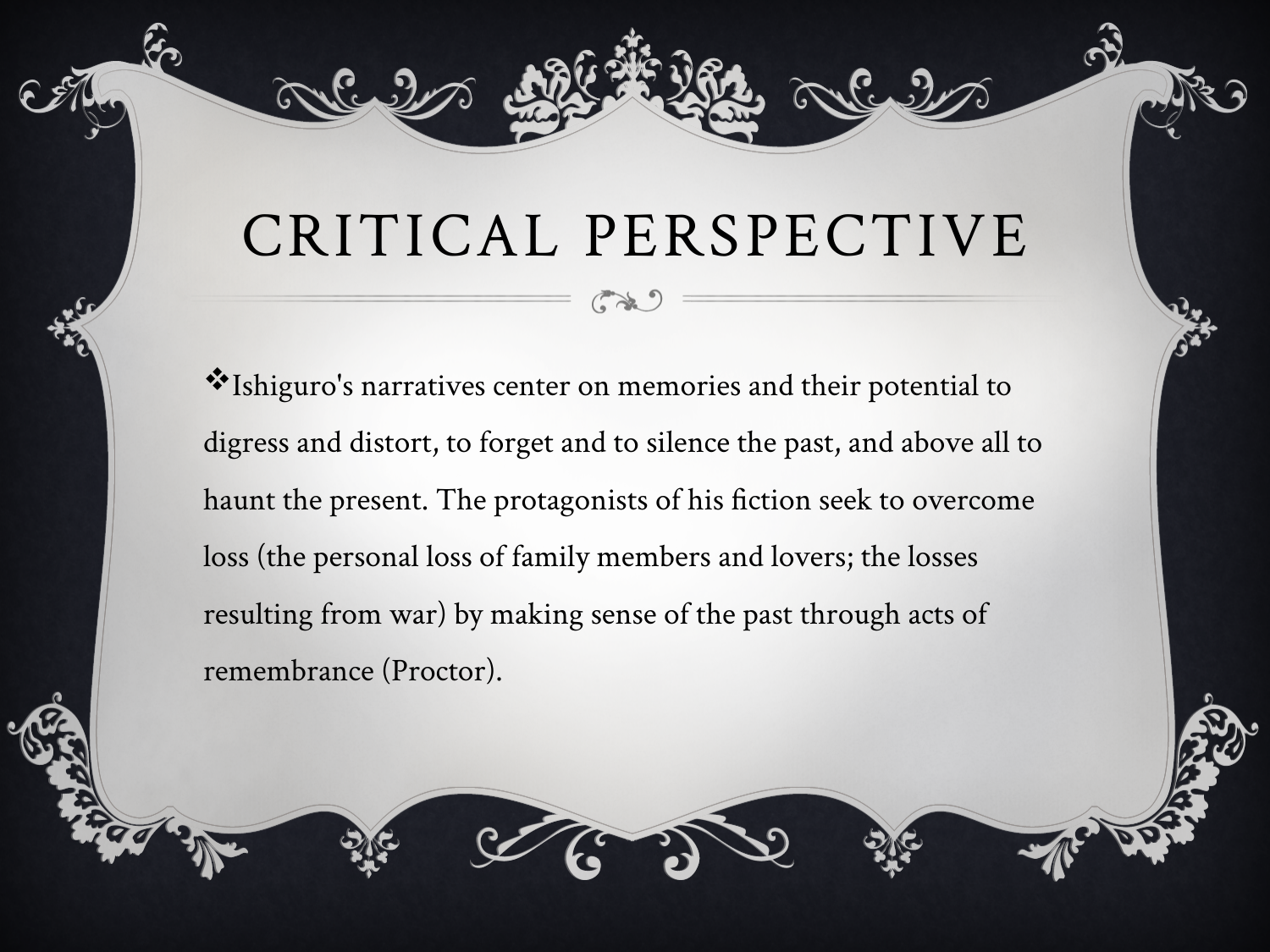

# Critical Perspective
Ishiguro's narratives center on memories and their potential to digress and distort, to forget and to silence the past, and above all to haunt the present. The protagonists of his fiction seek to overcome loss (the personal loss of family members and lovers; the losses resulting from war) by making sense of the past through acts of remembrance (Proctor).